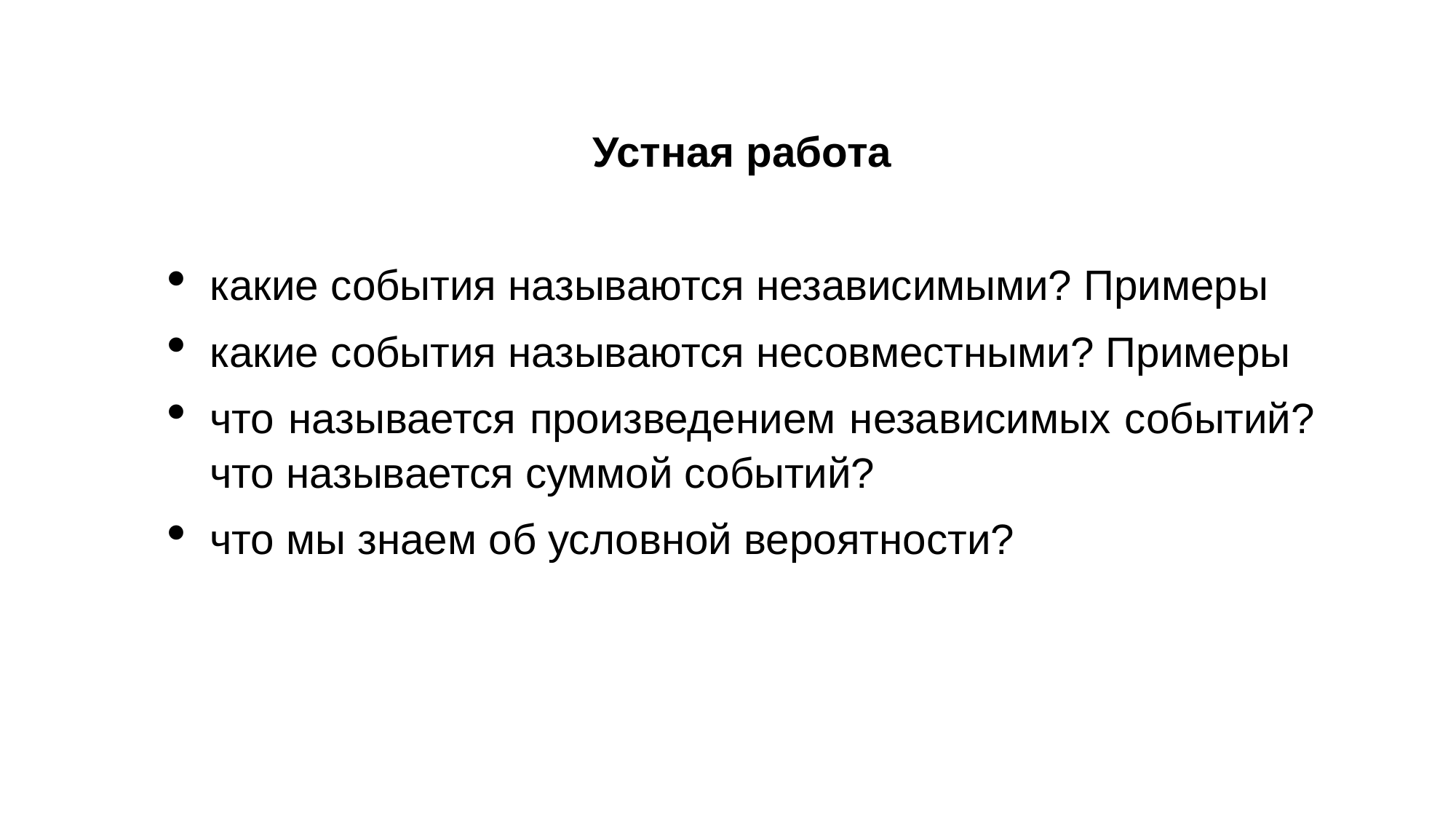

Устная работа

какие события называются независимыми? Примеры
какие события называются несовместными? Примеры
что называется произведением независимых событий? что называется суммой событий?
что мы знаем об условной вероятности?